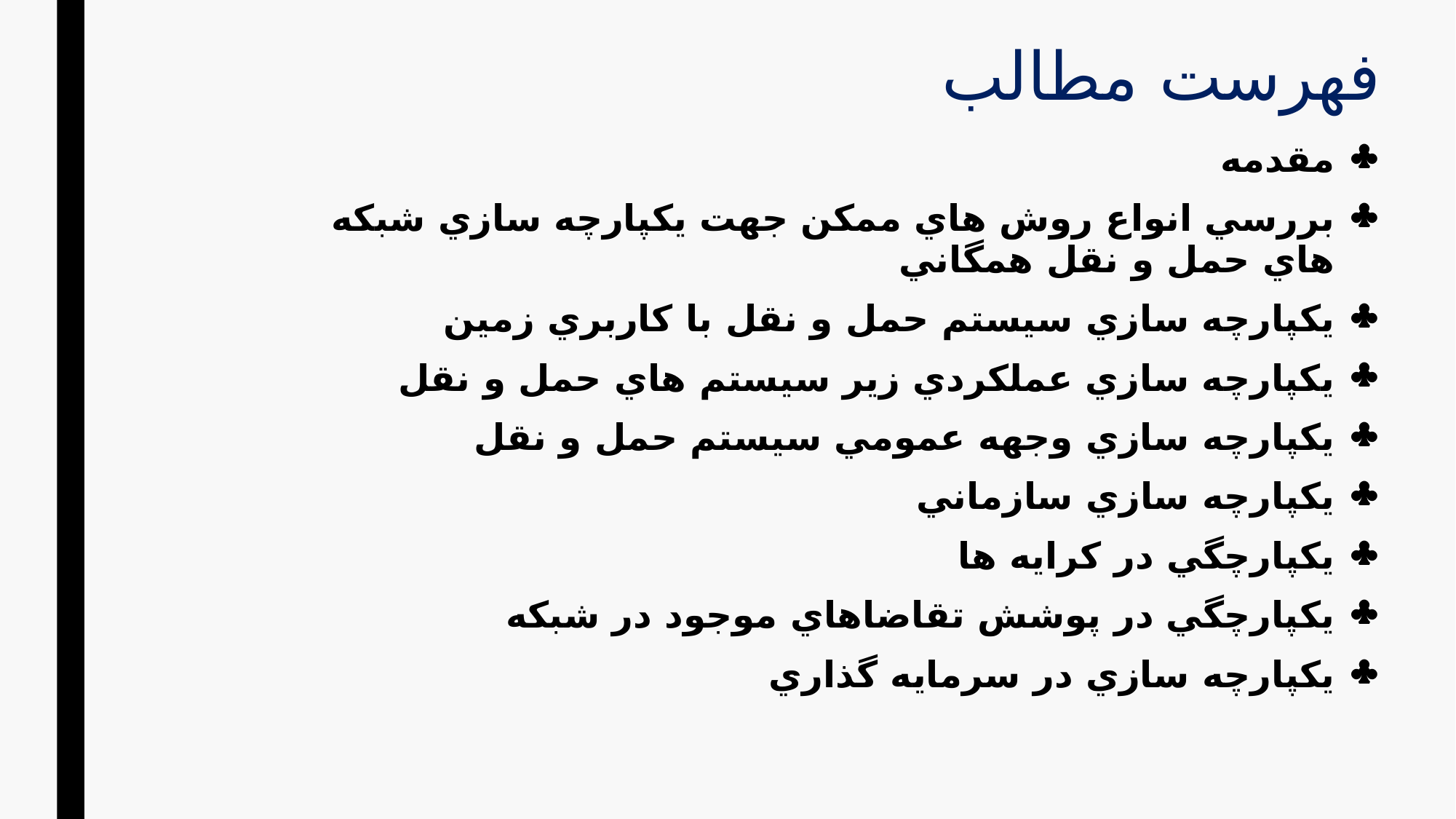

# فهرست مطالب
مقدمه
بررسي انواع روش هاي ممكن جهت يكپارچه سازي شبكه هاي حمل و نقل همگاني
يكپارچه سازي سيستم حمل و نقل با كاربري زمين
يكپارچه سازي عملكردي زير سيستم هاي حمل و نقل
يكپارچه سازي وجهه عمومي سيستم حمل و نقل
يكپارچه سازي سازماني
يكپارچگي در كرايه ها
يكپارچگي در پوشش تقاضاهاي موجود در شبكه
يكپارچه سازي در سرمايه گذاري